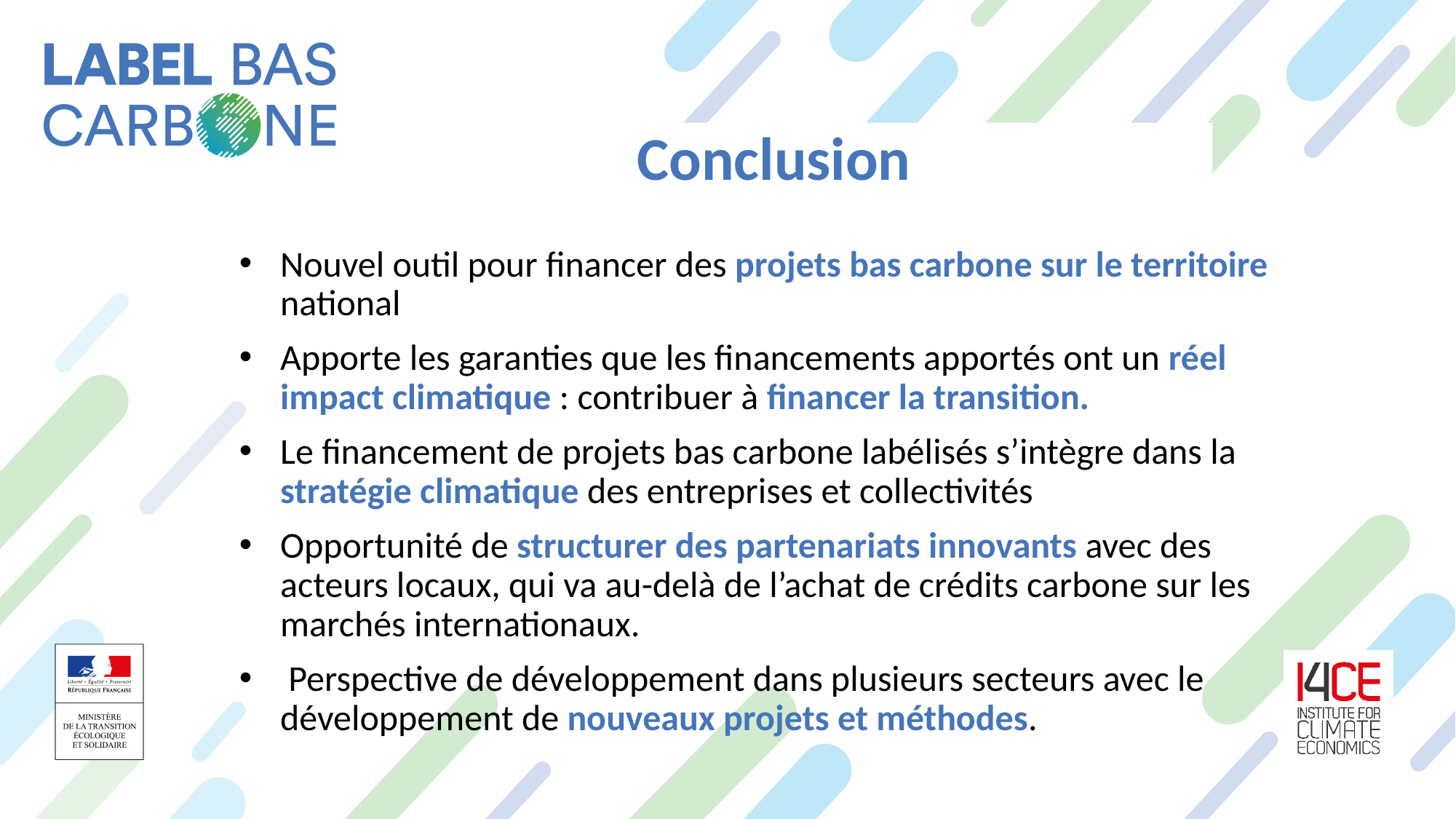

Conclusion

Nouvel outil pour financer des projets bas carbone sur le territoire national
Apporte les garanties que les financements apportés ont un réel impact climatique : contribuer à financer la transition.
Le financement de projets bas carbone labélisés s’intègre dans la stratégie climatique des entreprises et collectivités
Opportunité de structurer des partenariats innovants avec des acteurs locaux, qui va au-delà de l’achat de crédits carbone sur les marchés internationaux.
 Perspective de développement dans plusieurs secteurs avec le développement de nouveaux projets et méthodes.